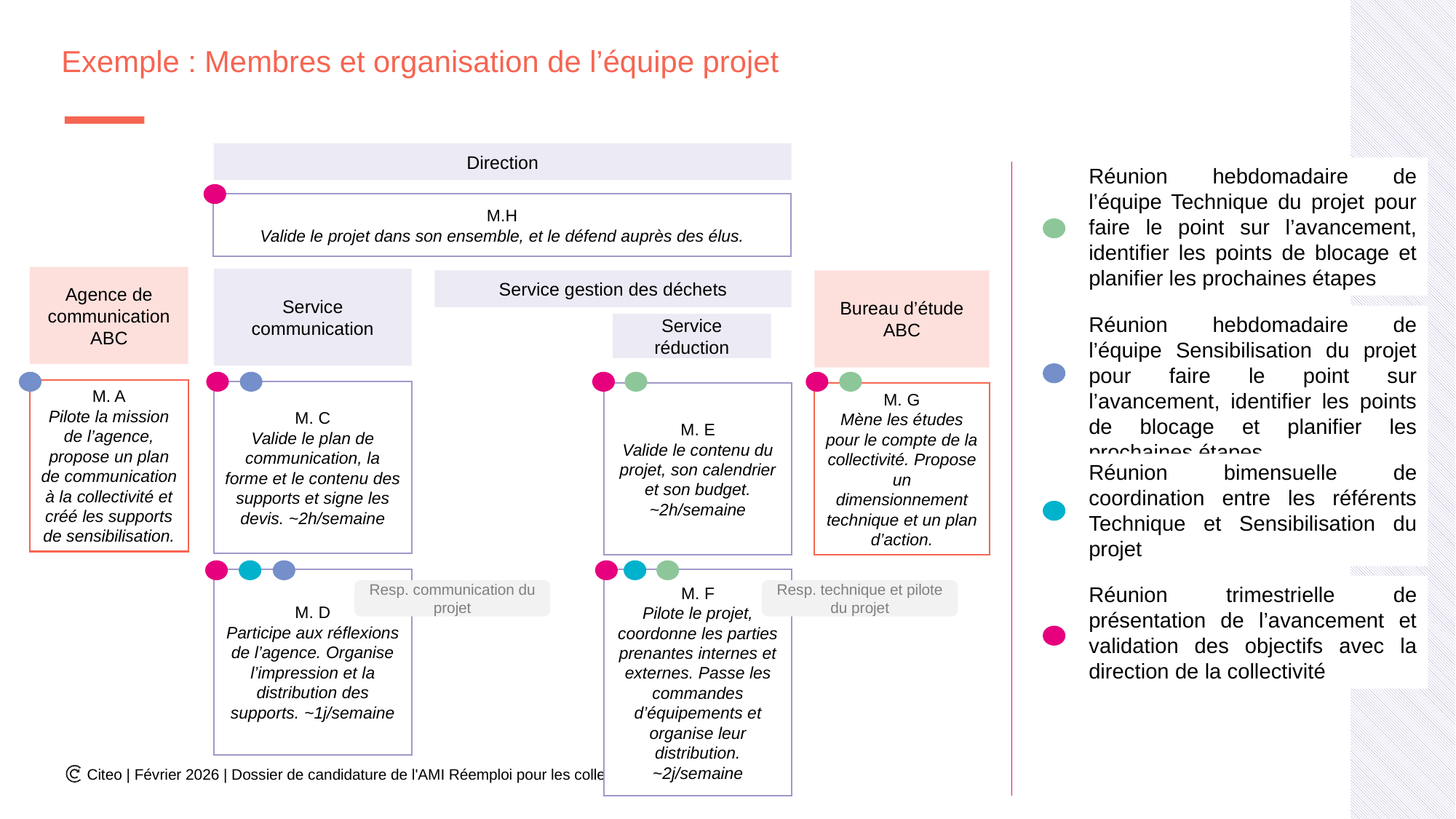

# Exemple : Membres et organisation de l’équipe projet
Direction
Réunion hebdomadaire de l’équipe Technique du projet pour faire le point sur l’avancement, identifier les points de blocage et planifier les prochaines étapes

M.H
Valide le projet dans son ensemble, et le défend auprès des élus.

Agence de communication ABC
Service communication
Service gestion des déchets
Bureau d’étude ABC
Réunion hebdomadaire de l’équipe Sensibilisation du projet pour faire le point sur l’avancement, identifier les points de blocage et planifier les prochaines étapes
Service réduction

M. A
Pilote la mission de l’agence, propose un plan de communication à la collectivité et créé les supports de sensibilisation.
M. C
Valide le plan de communication, la forme et le contenu des supports et signe les devis. ~2h/semaine
M. E
Valide le contenu du projet, son calendrier et son budget. ~2h/semaine
M. G
Mène les études pour le compte de la collectivité. Propose un dimensionnement technique et un plan d’action.
Réunion bimensuelle de coordination entre les référents Technique et Sensibilisation du projet

M. D
Participe aux réflexions de l’agence. Organise l’impression et la distribution des supports. ~1j/semaine
M. F
Pilote le projet, coordonne les parties prenantes internes et externes. Passe les commandes d’équipements et organise leur distribution. ~2j/semaine
Réunion trimestrielle de présentation de l’avancement et validation des objectifs avec la direction de la collectivité
Resp. technique et pilote du projet
Resp. communication du projet

Citeo | Février 2026 | Dossier de candidature de l'AMI Réemploi pour les collectivités
50